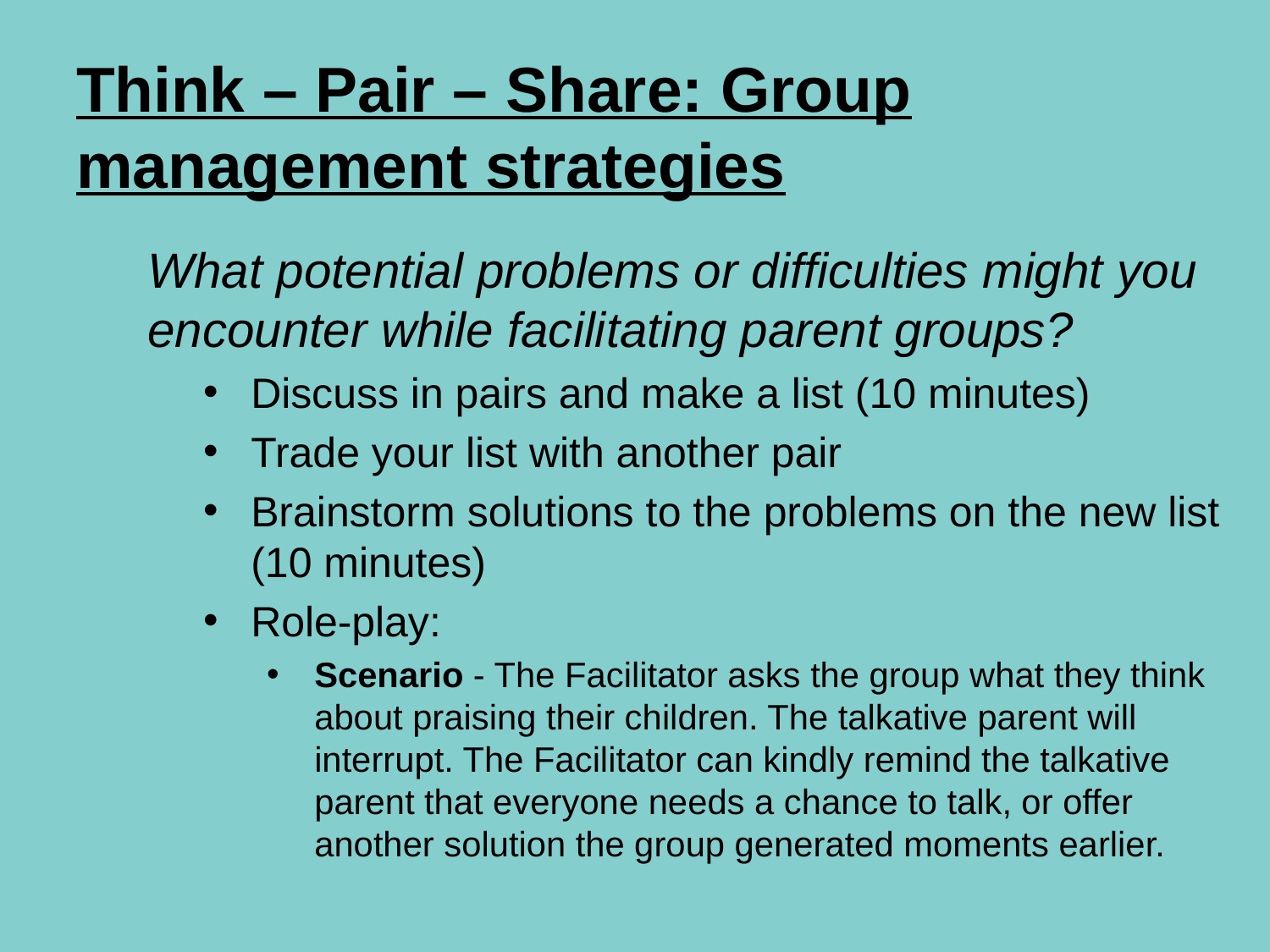

# Think – Pair – Share: Group management strategies
What potential problems or difficulties might you encounter while facilitating parent groups?
Discuss in pairs and make a list (10 minutes)
Trade your list with another pair
Brainstorm solutions to the problems on the new list (10 minutes)
Role-play:
Scenario - The Facilitator asks the group what they think about praising their children. The talkative parent will interrupt. The Facilitator can kindly remind the talkative parent that everyone needs a chance to talk, or offer another solution the group generated moments earlier.